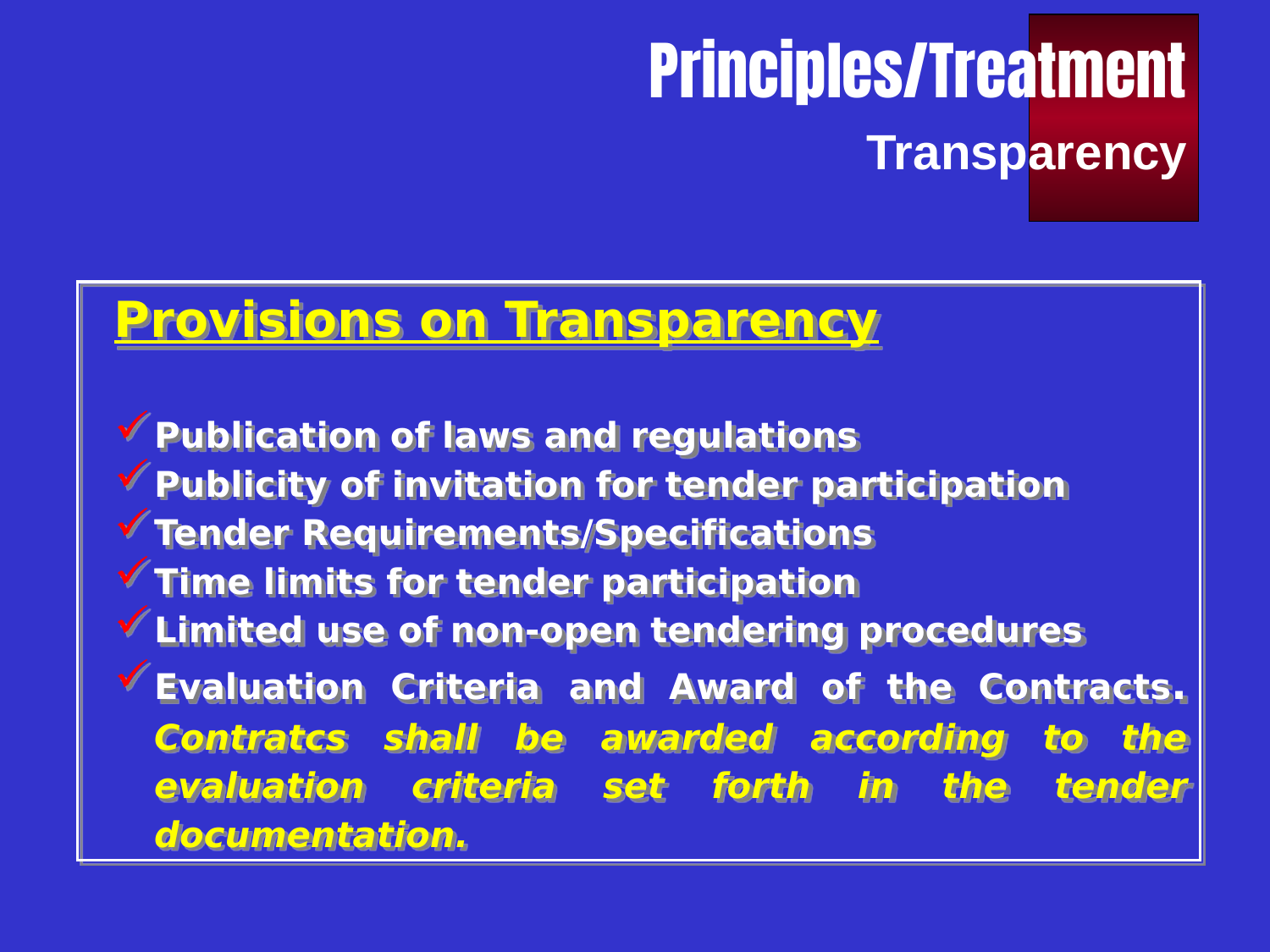

Principles/Treatment
Transparency
Provisions on Transparency

Publication of laws and regulations
Publicity of invitation for tender participation
Tender Requirements/Specifications
Time limits for tender participation
Limited use of non-open tendering procedures
Evaluation Criteria and Award of the Contracts. Contratcs shall be awarded according to the evaluation criteria set forth in the tender documentation.